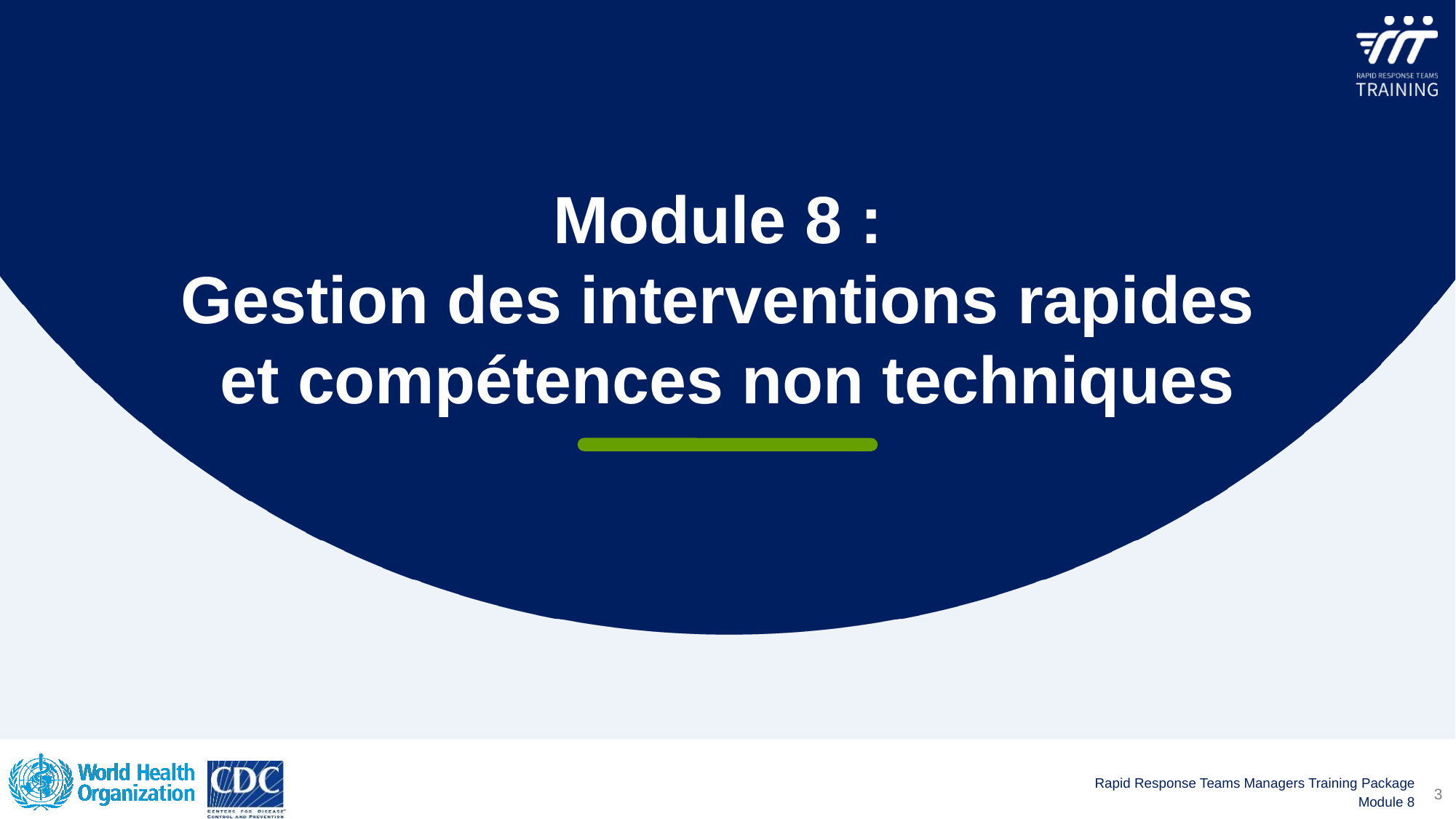

Module 8 :
Gestion des interventions rapides
et compétences non techniques

3